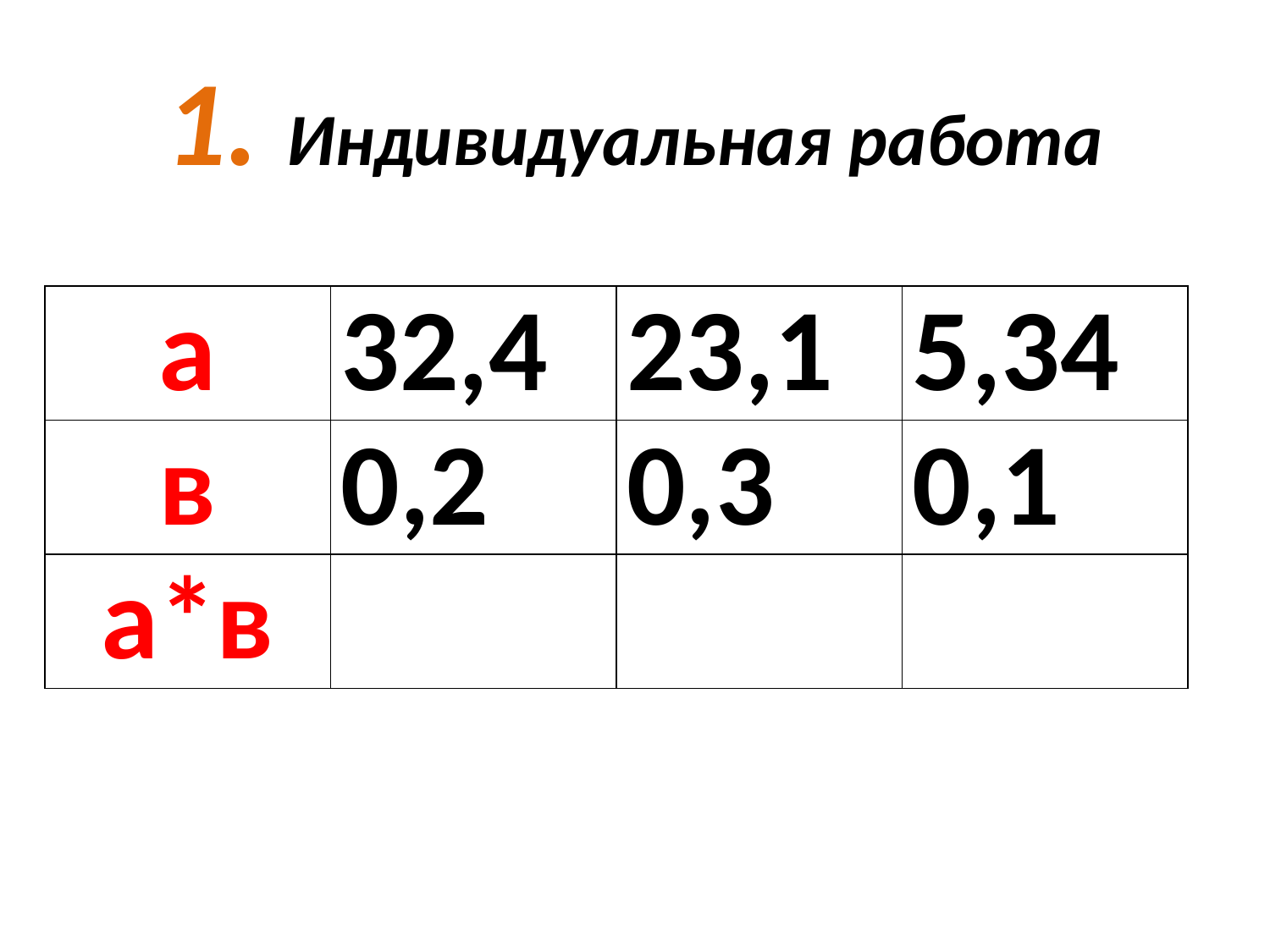

# 1. Индивидуальная работа
| а | 32,4 | 23,1 | 5,34 |
| --- | --- | --- | --- |
| в | 0,2 | 0,3 | 0,1 |
| а\*в |  |  |  |